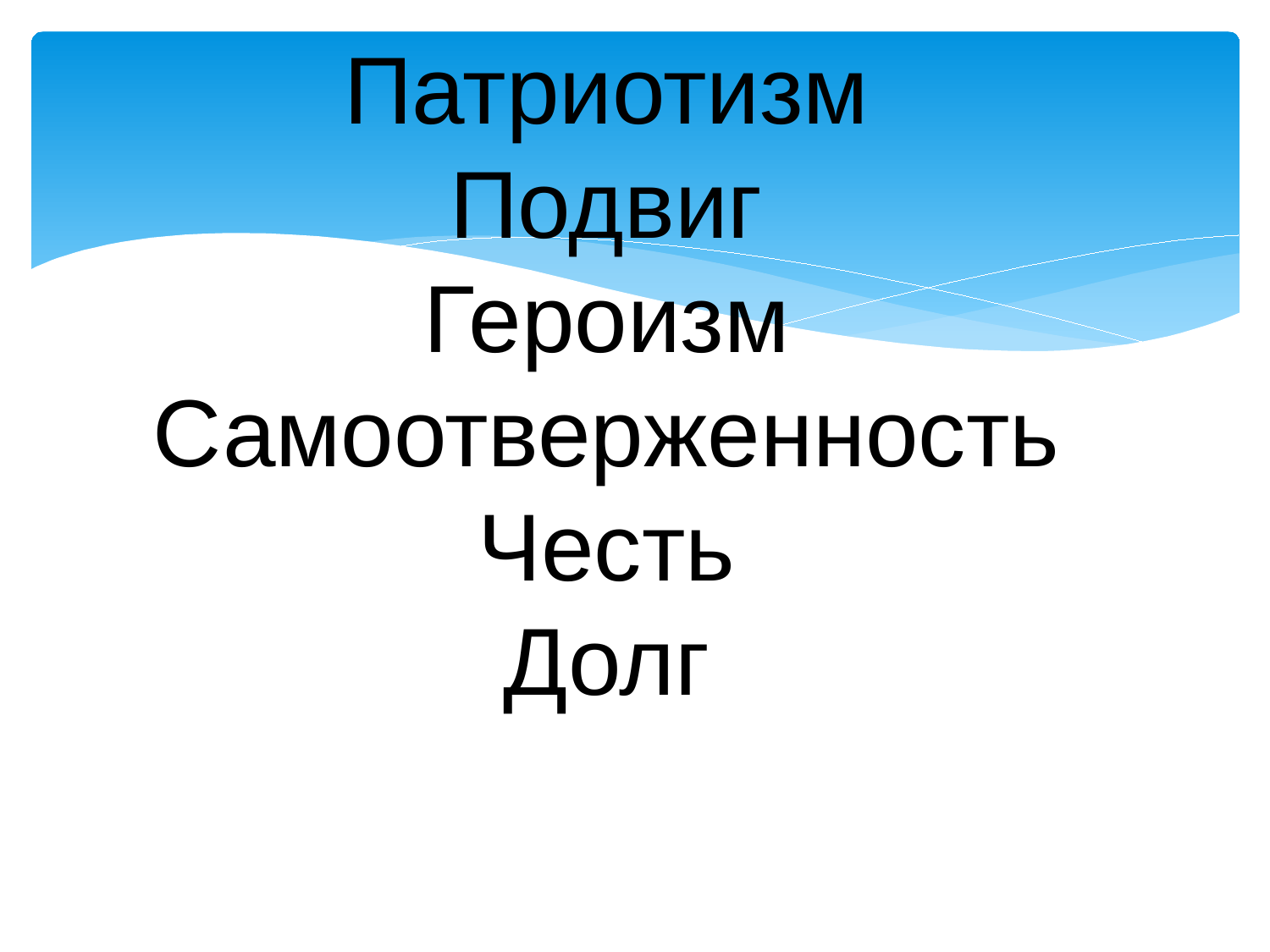

# Патриотизм Подвиг Героизм Самоотверженность Честь Долг